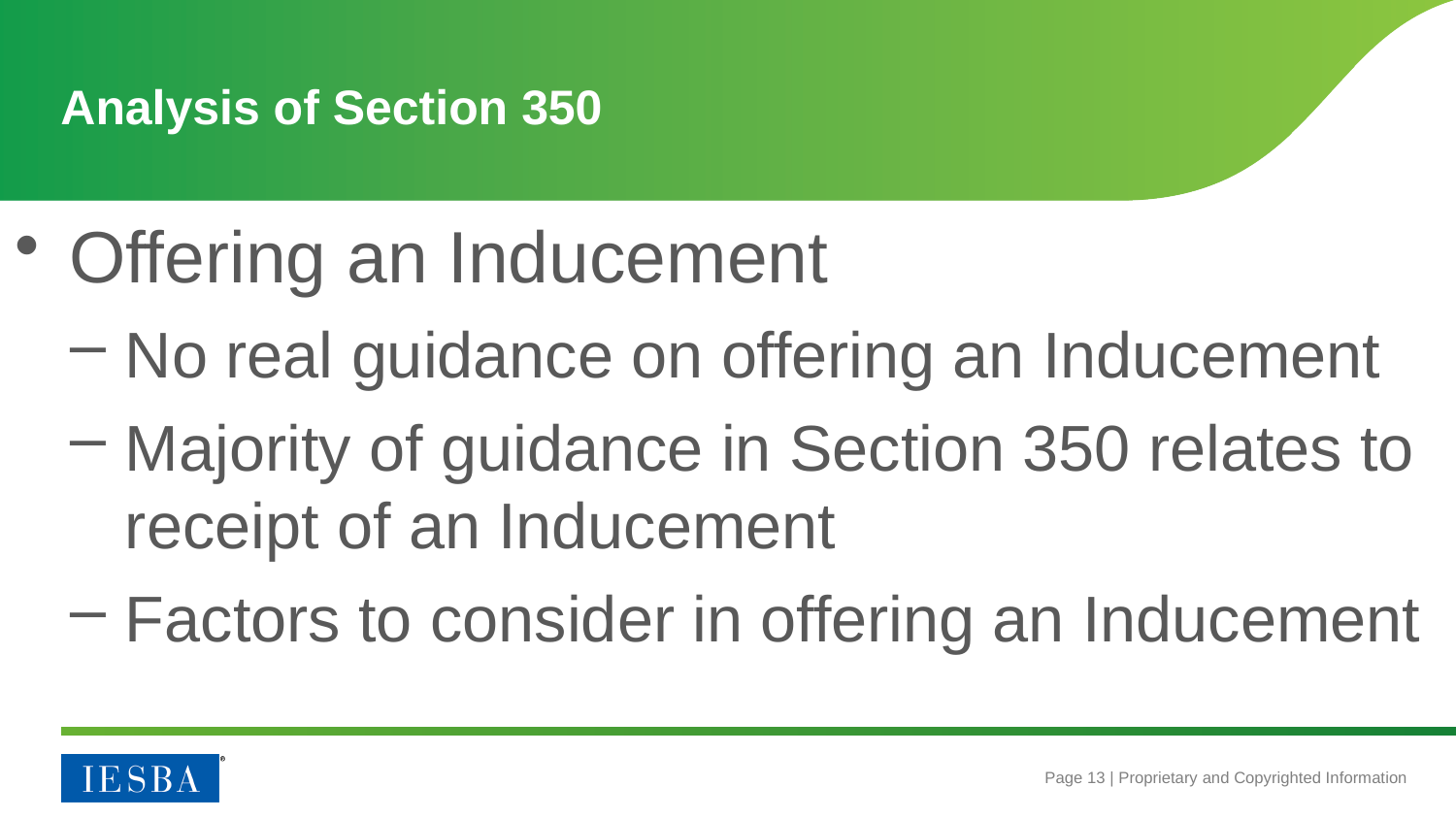

# Analysis of Section 350
Offering an Inducement
No real guidance on offering an Inducement
Majority of guidance in Section 350 relates to receipt of an Inducement
Factors to consider in offering an Inducement